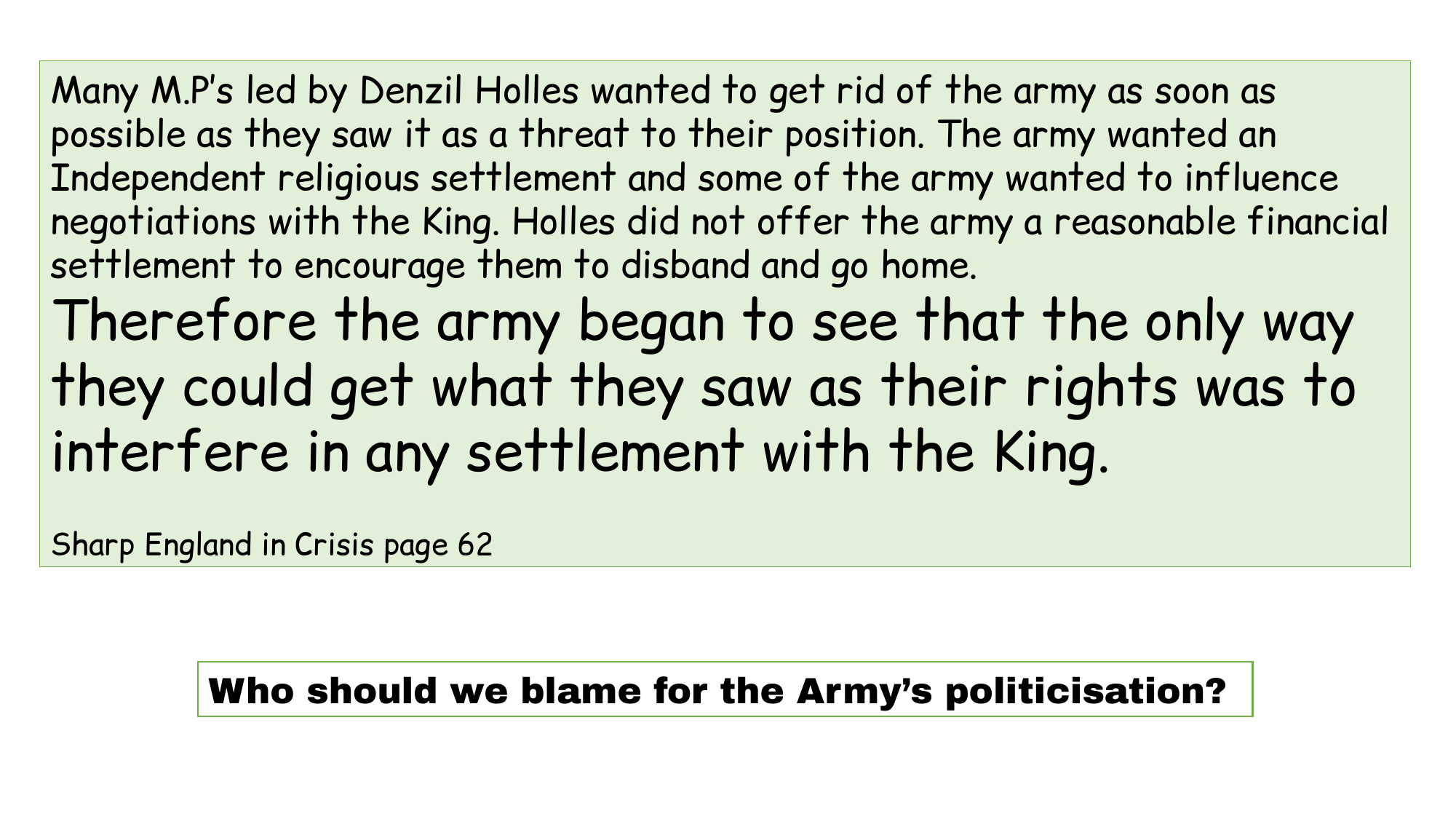

Many M.P’s led by Denzil Holles wanted to get rid of the army as soon as possible as they saw it as a threat to their position. The army wanted an Independent religious settlement and some of the army wanted to influence negotiations with the King. Holles did not offer the army a reasonable financial settlement to encourage them to disband and go home.
Therefore the army began to see that the only way they could get what they saw as their rights was to interfere in any settlement with the King.

Sharp England in Crisis page 62
Who should we blame for the Army’s politicisation?